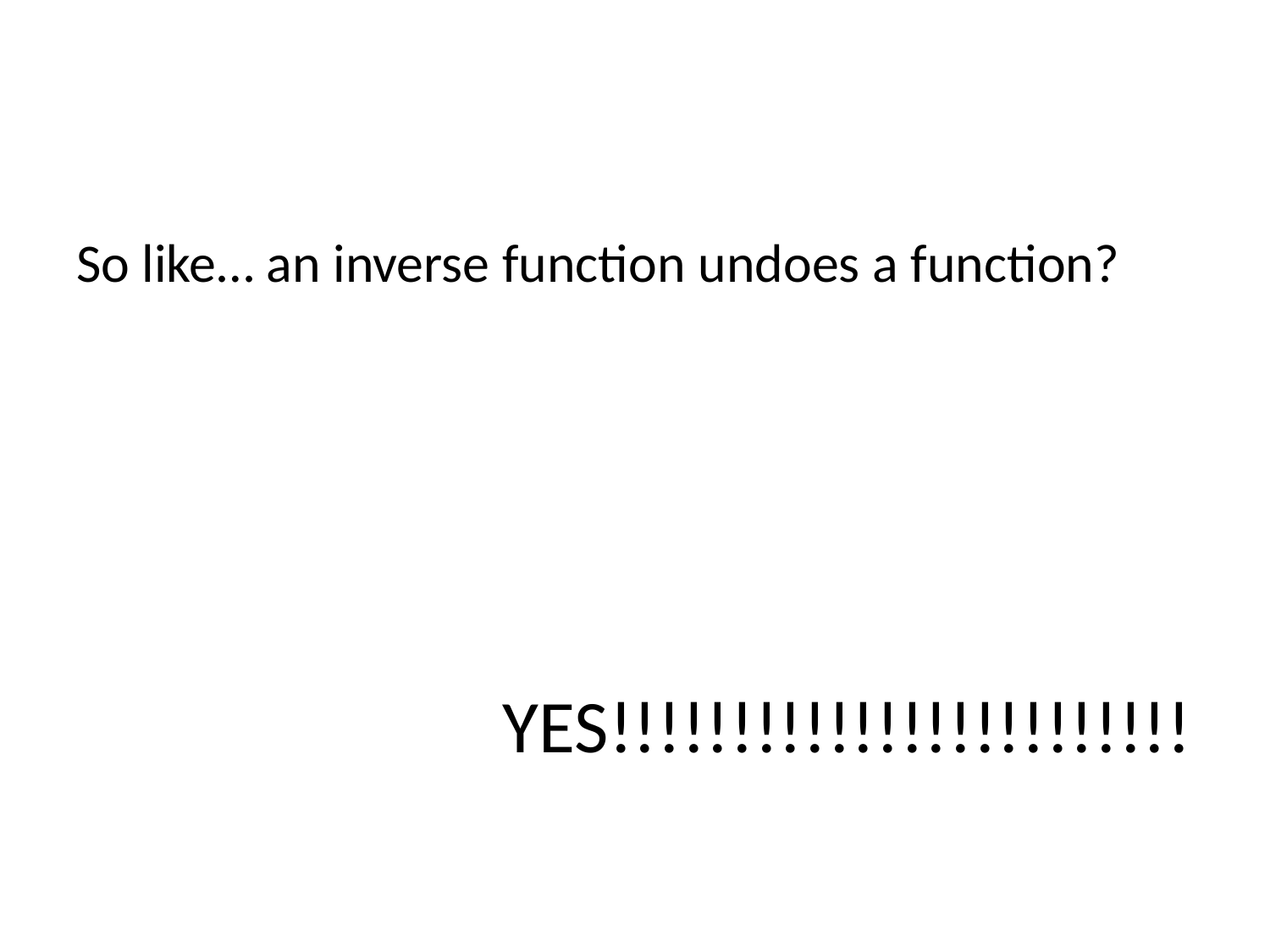

#
So like… an inverse function undoes a function?

		YES!!!!!!!!!!!!!!!!!!!!!!!!